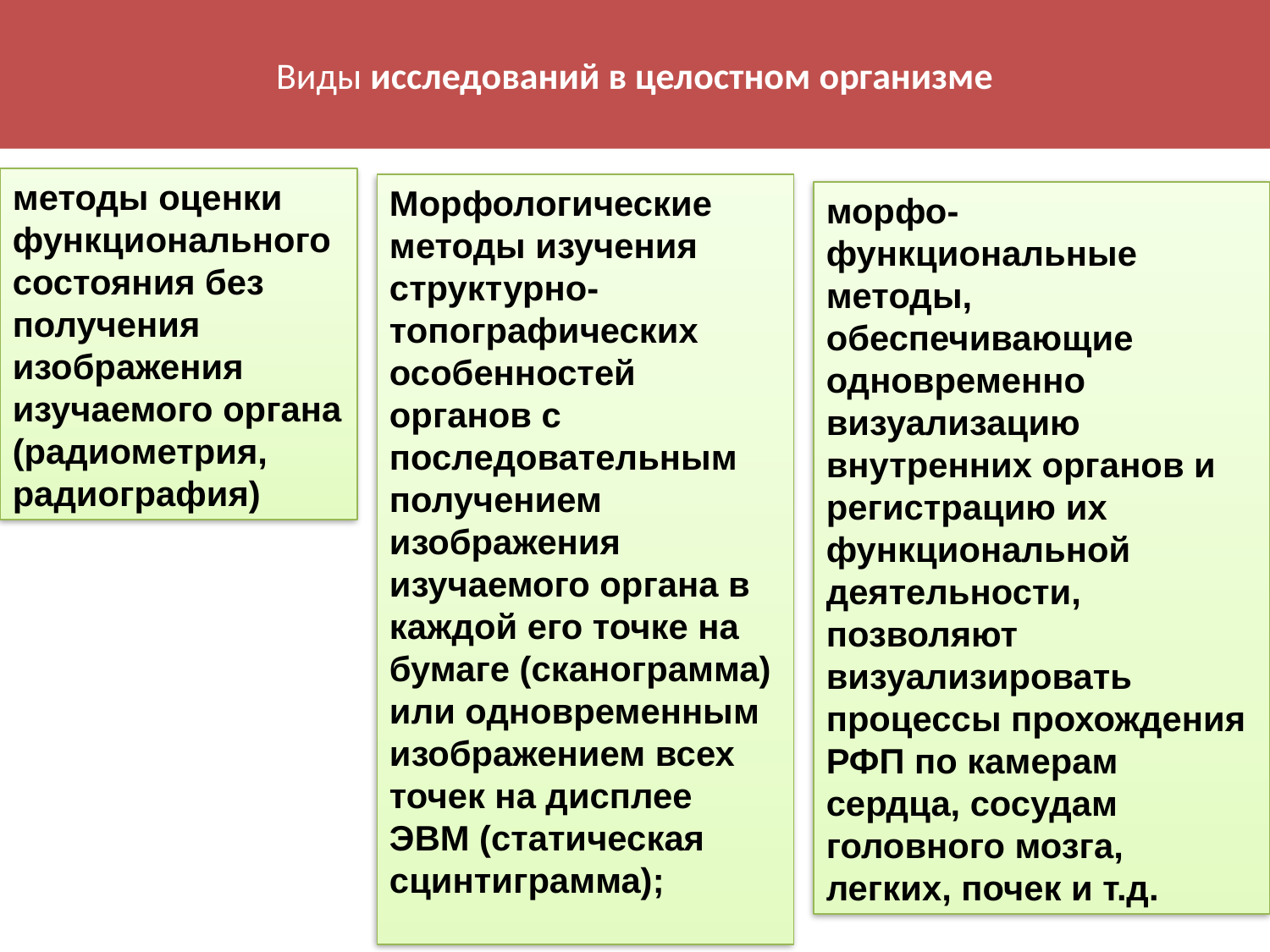

# Виды исследований в целостном организме
методы оценки функционального состояния без получения изображения изучаемого органа (радиометрия, радиография)
Морфологические методы изучения структурно-топографических особенностей органов с последовательным получением изображения изучаемого органа в каждой его точке на бумаге (сканограмма) или одновременным изображением всех точек на дисплее ЭВМ (статическая сцинтиграмма);

морфо-функциональные методы, обеспечивающие одновременно визуализацию внутренних органов и регистрацию их функциональной деятельности, позволяют визуализировать процессы прохождения РФП по камерам сердца, сосудам головного мозга, легких, почек и т.д.